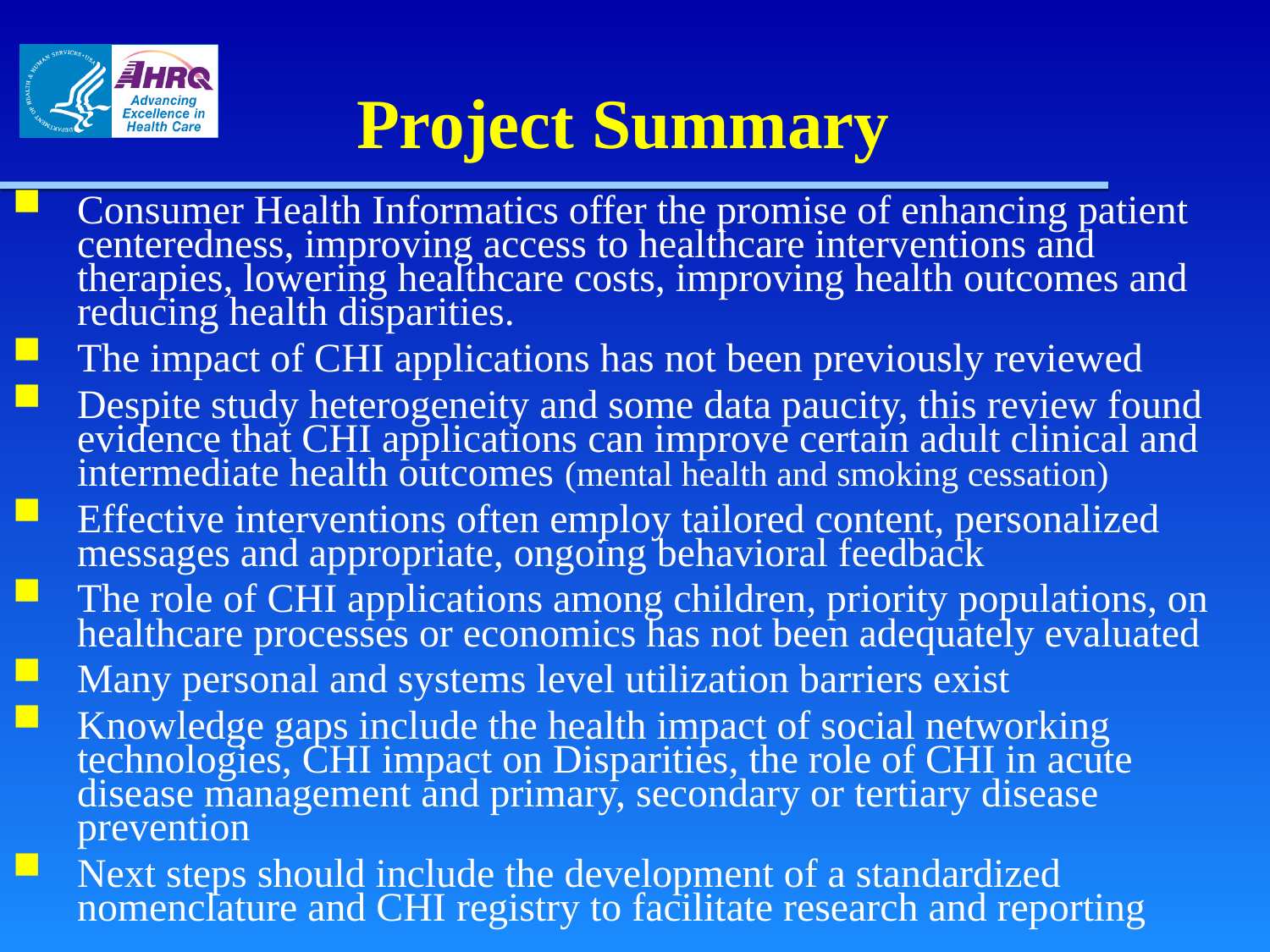

# Project Summary
Consumer Health Informatics offer the promise of enhancing patient centeredness, improving access to healthcare interventions and therapies, lowering healthcare costs, improving health outcomes and reducing health disparities.
The impact of CHI applications has not been previously reviewed
Despite study heterogeneity and some data paucity, this review found evidence that CHI applications can improve certain adult clinical and intermediate health outcomes (mental health and smoking cessation)
Effective interventions often employ tailored content, personalized messages and appropriate, ongoing behavioral feedback
The role of CHI applications among children, priority populations, on healthcare processes or economics has not been adequately evaluated
Many personal and systems level utilization barriers exist
Knowledge gaps include the health impact of social networking technologies, CHI impact on Disparities, the role of CHI in acute disease management and primary, secondary or tertiary disease prevention
Next steps should include the development of a standardized nomenclature and CHI registry to facilitate research and reporting